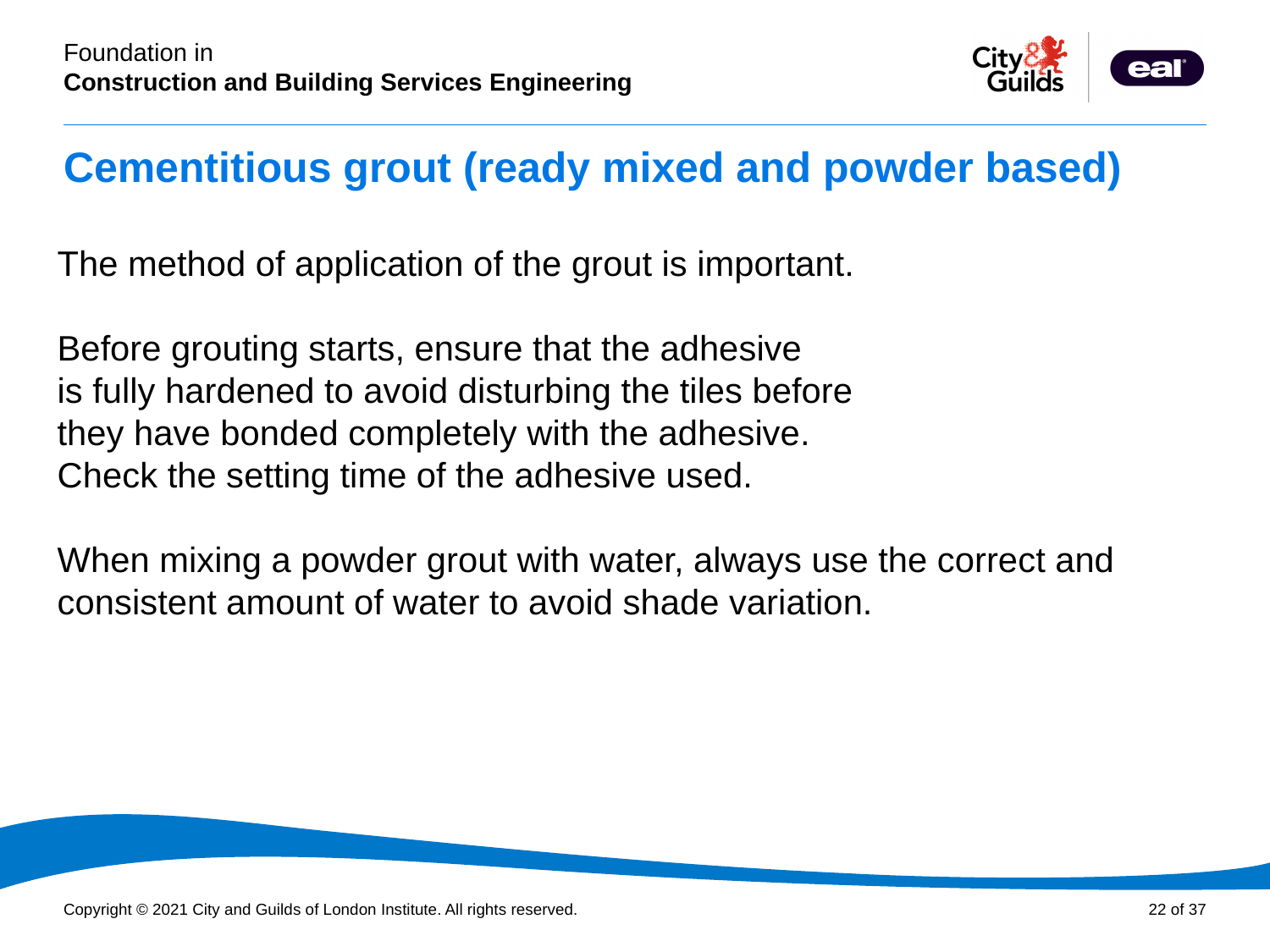

# Cementitious grout (ready mixed and powder based)
The method of application of the grout is important.

Before grouting starts, ensure that the adhesive
is fully hardened to avoid disturbing the tiles before
they have bonded completely with the adhesive.
Check the setting time of the adhesive used.

When mixing a powder grout with water, always use the correct and consistent amount of water to avoid shade variation.